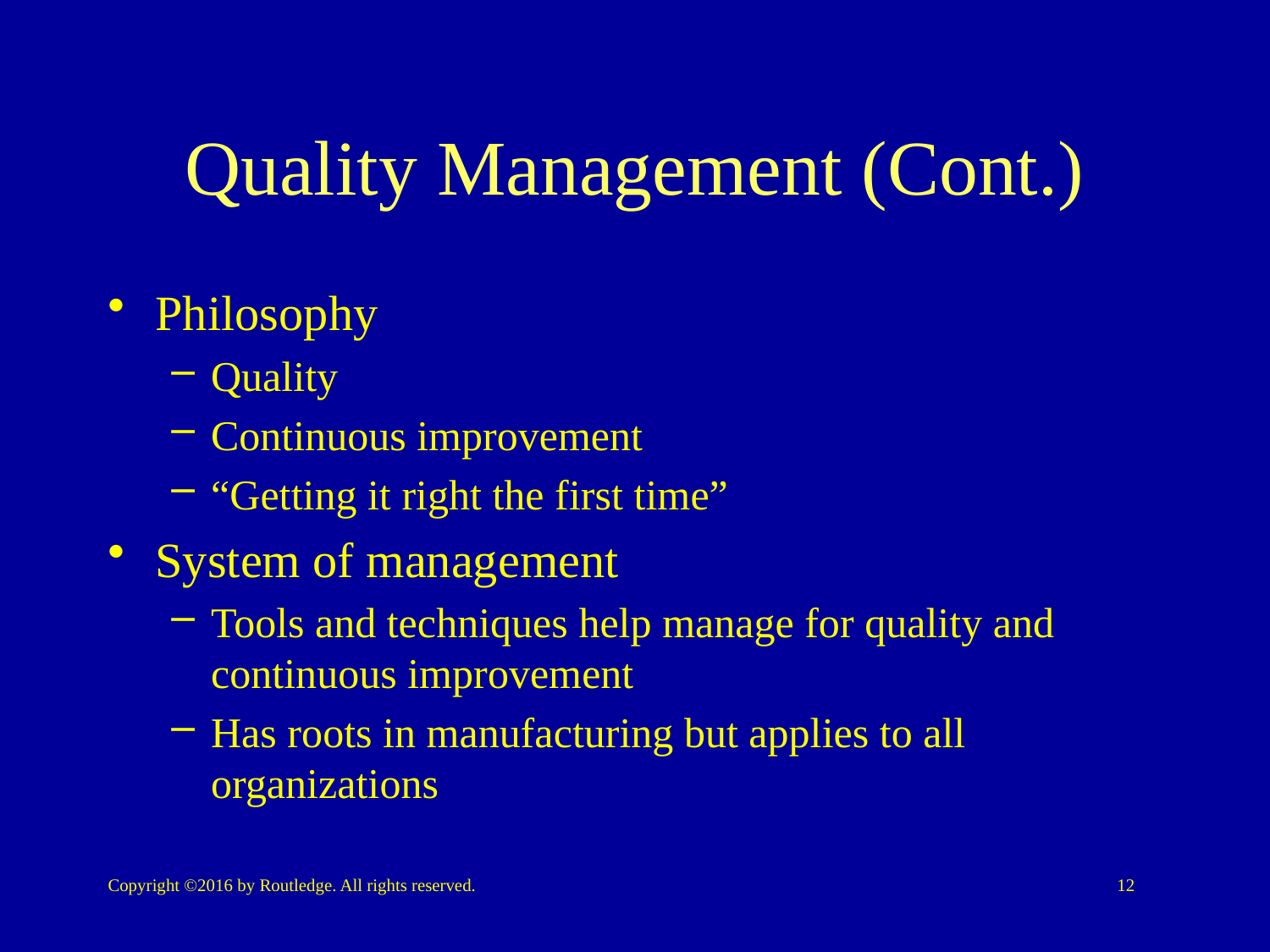

# Quality Management (Cont.)
Philosophy
Quality
Continuous improvement
“Getting it right the first time”
System of management
Tools and techniques help manage for quality and continuous improvement
Has roots in manufacturing but applies to all organizations
Copyright ©2016 by Routledge. All rights reserved.

12